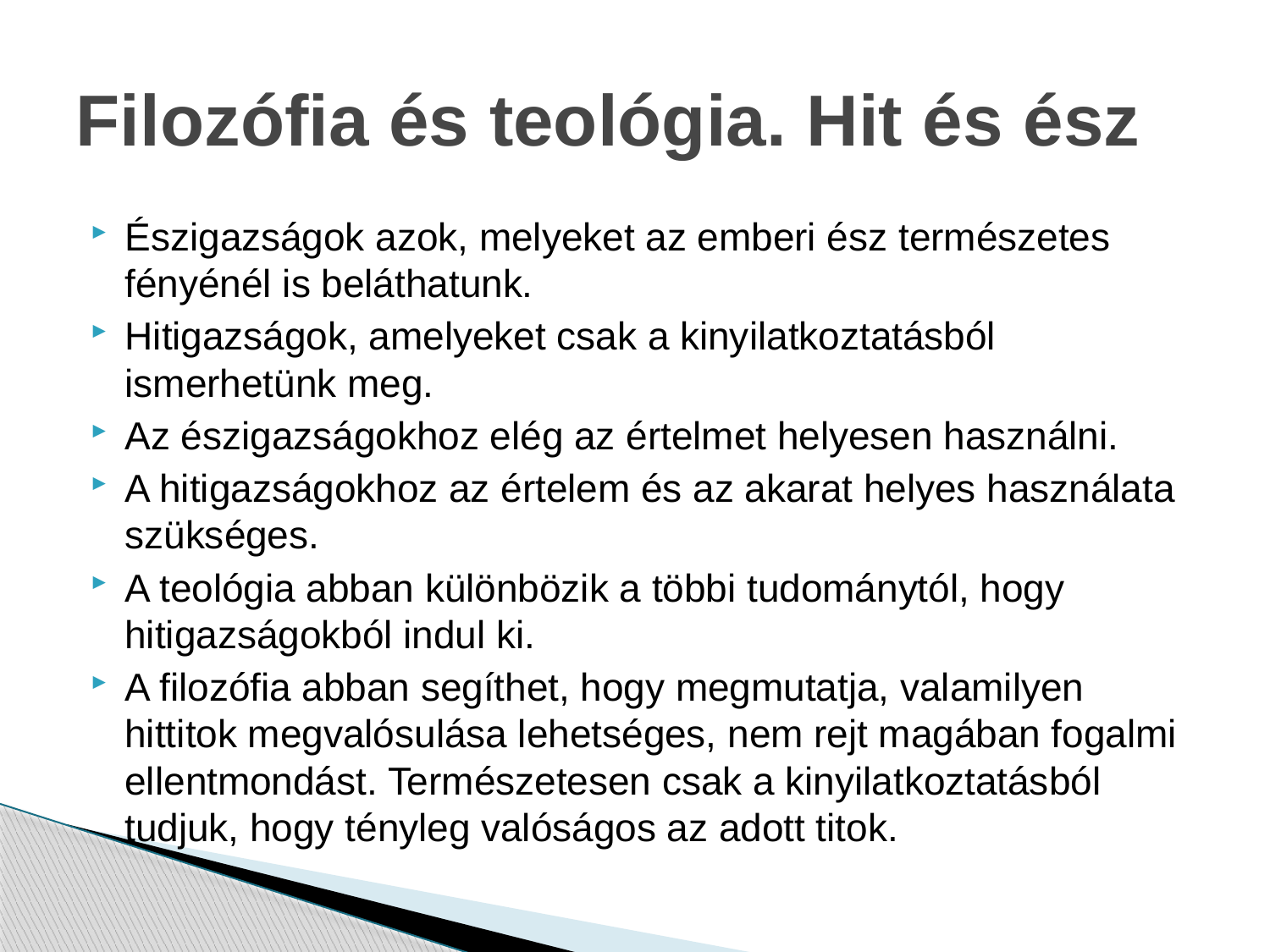

# Filozófia és teológia. Hit és ész
Észigazságok azok, melyeket az emberi ész természetes fényénél is beláthatunk.
Hitigazságok, amelyeket csak a kinyilatkoztatásból ismerhetünk meg.
Az észigazságokhoz elég az értelmet helyesen használni.
A hitigazságokhoz az értelem és az akarat helyes használata szükséges.
A teológia abban különbözik a többi tudománytól, hogy hitigazságokból indul ki.
A filozófia abban segíthet, hogy megmutatja, valamilyen hittitok megvalósulása lehetséges, nem rejt magában fogalmi ellentmondást. Természetesen csak a kinyilatkoztatásból tudjuk, hogy tényleg valóságos az adott titok.